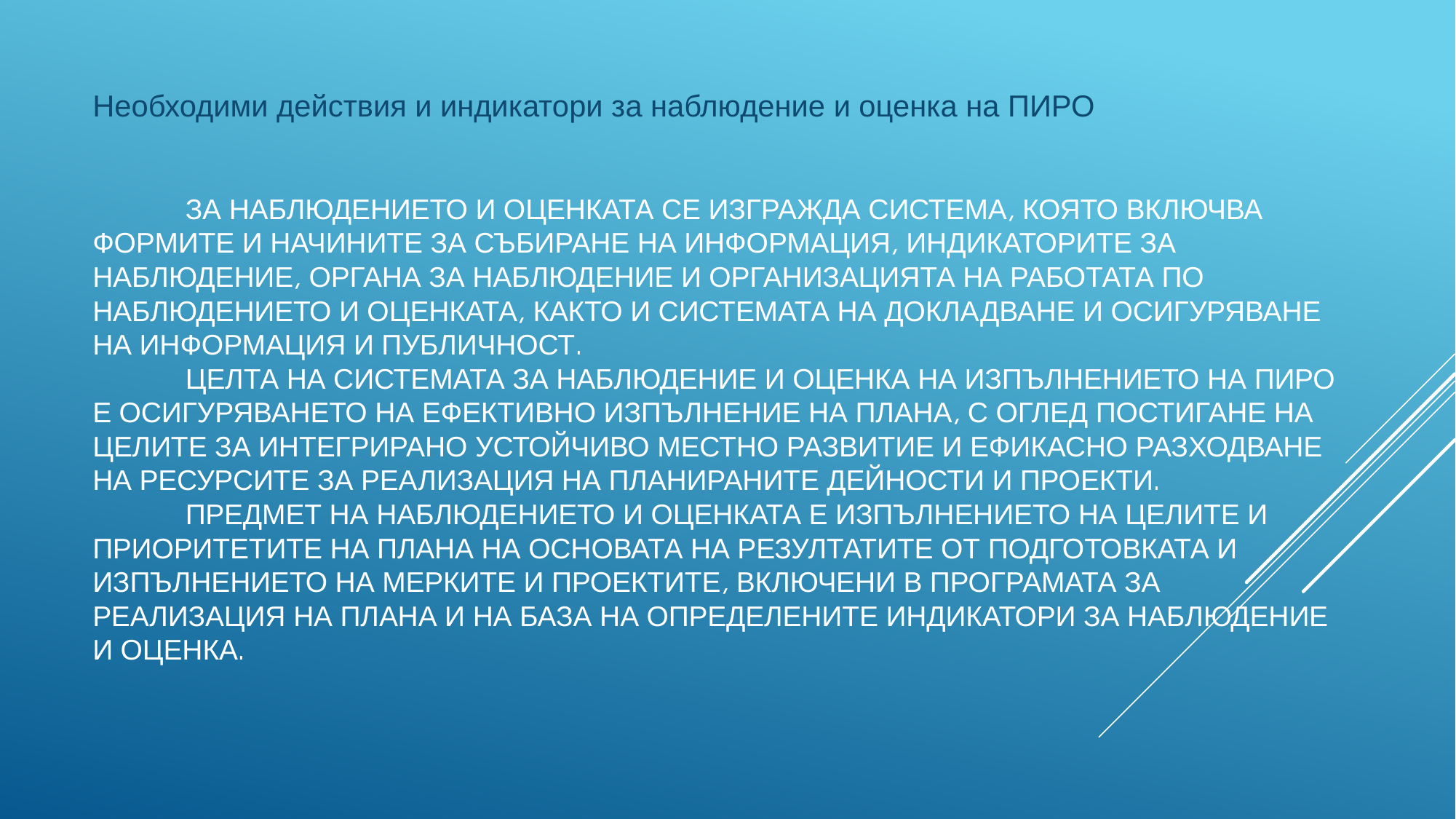

Необходими действия и индикатори за наблюдение и оценка на ПИРО
# За наблюдението и оценката се изгражда система, която включва формите и начините за събиране на информация, индикаторите за наблюдение, органа за наблюдение и организацията на работата по наблюдението и оценката, както и системата на докладване и осигуряване на информация и публичност. Целта на системата за наблюдение и оценка на изпълнението на ПИРО е осигуряването на ефективно изпълнение на плана, с оглед постигане на целите за интегрирано устойчиво местно развитие и ефикасно разходване на ресурсите за реализация на планираните дейности и проекти. Предмет на наблюдението и оценката е изпълнението на целите и приоритетите на плана на основата на резултатите от подготовката и изпълнението на мерките и проектите, включени в Програмата за реализация на плана и на база на определените индикатори за наблюдение и оценка.